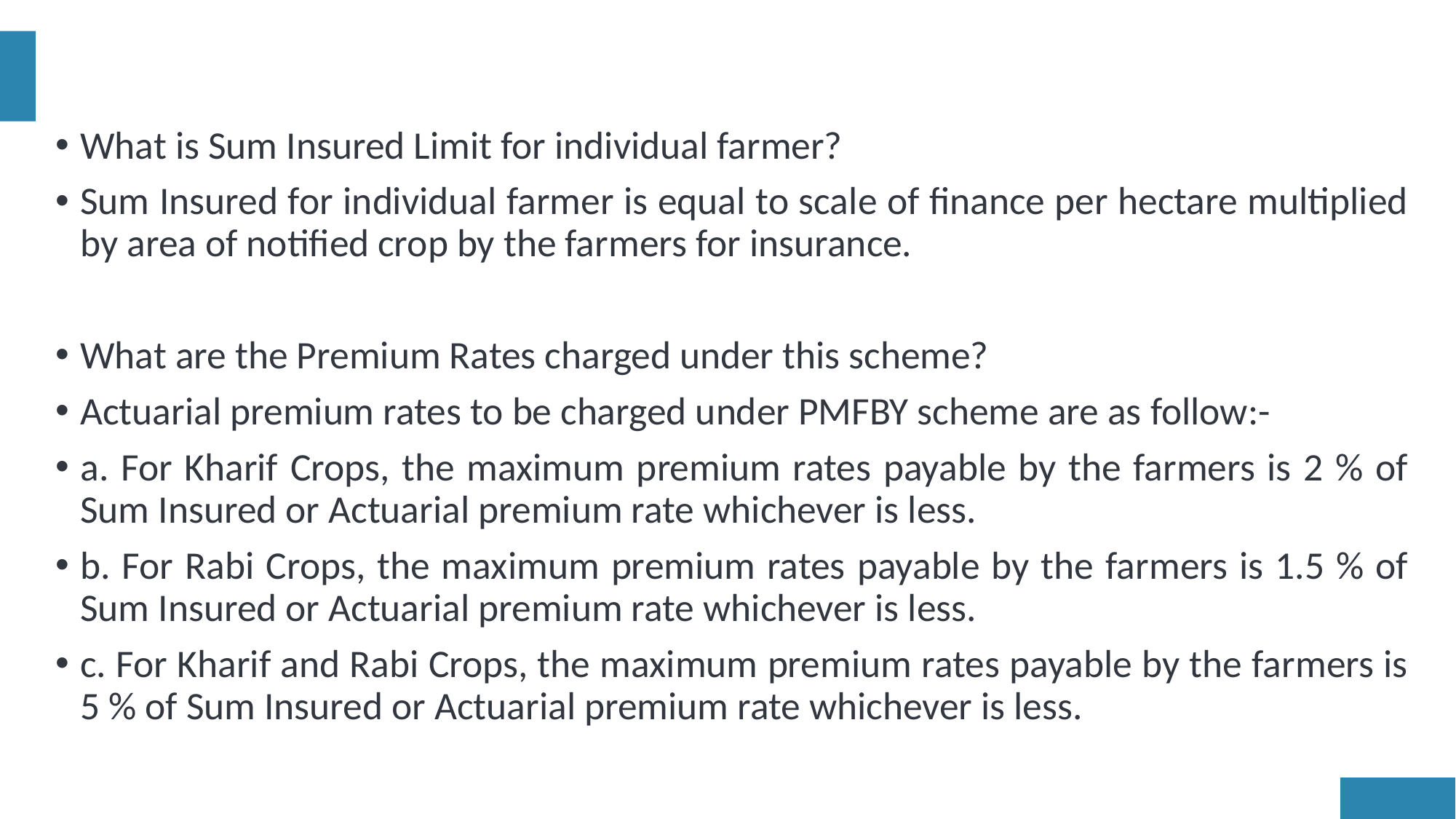

What is Sum Insured Limit for individual farmer?
Sum Insured for individual farmer is equal to scale of finance per hectare multiplied by area of notified crop by the farmers for insurance.

What are the Premium Rates charged under this scheme?
Actuarial premium rates to be charged under PMFBY scheme are as follow:-
a. For Kharif Crops, the maximum premium rates payable by the farmers is 2 % of Sum Insured or Actuarial premium rate whichever is less.
b. For Rabi Crops, the maximum premium rates payable by the farmers is 1.5 % of Sum Insured or Actuarial premium rate whichever is less.
c. For Kharif and Rabi Crops, the maximum premium rates payable by the farmers is 5 % of Sum Insured or Actuarial premium rate whichever is less.